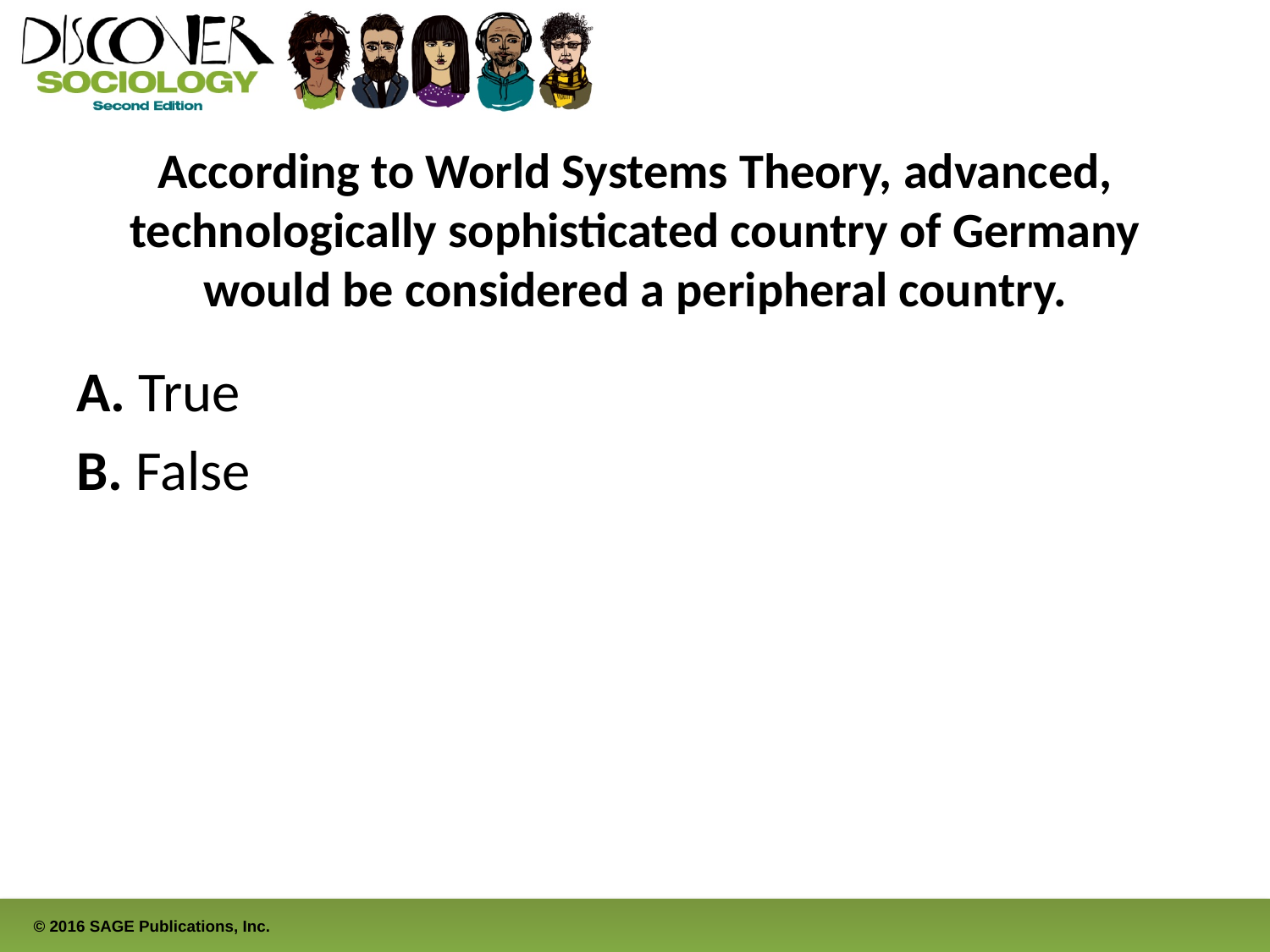

# According to World Systems Theory, advanced, technologically sophisticated country of Germany would be considered a peripheral country.
A. True
B. False